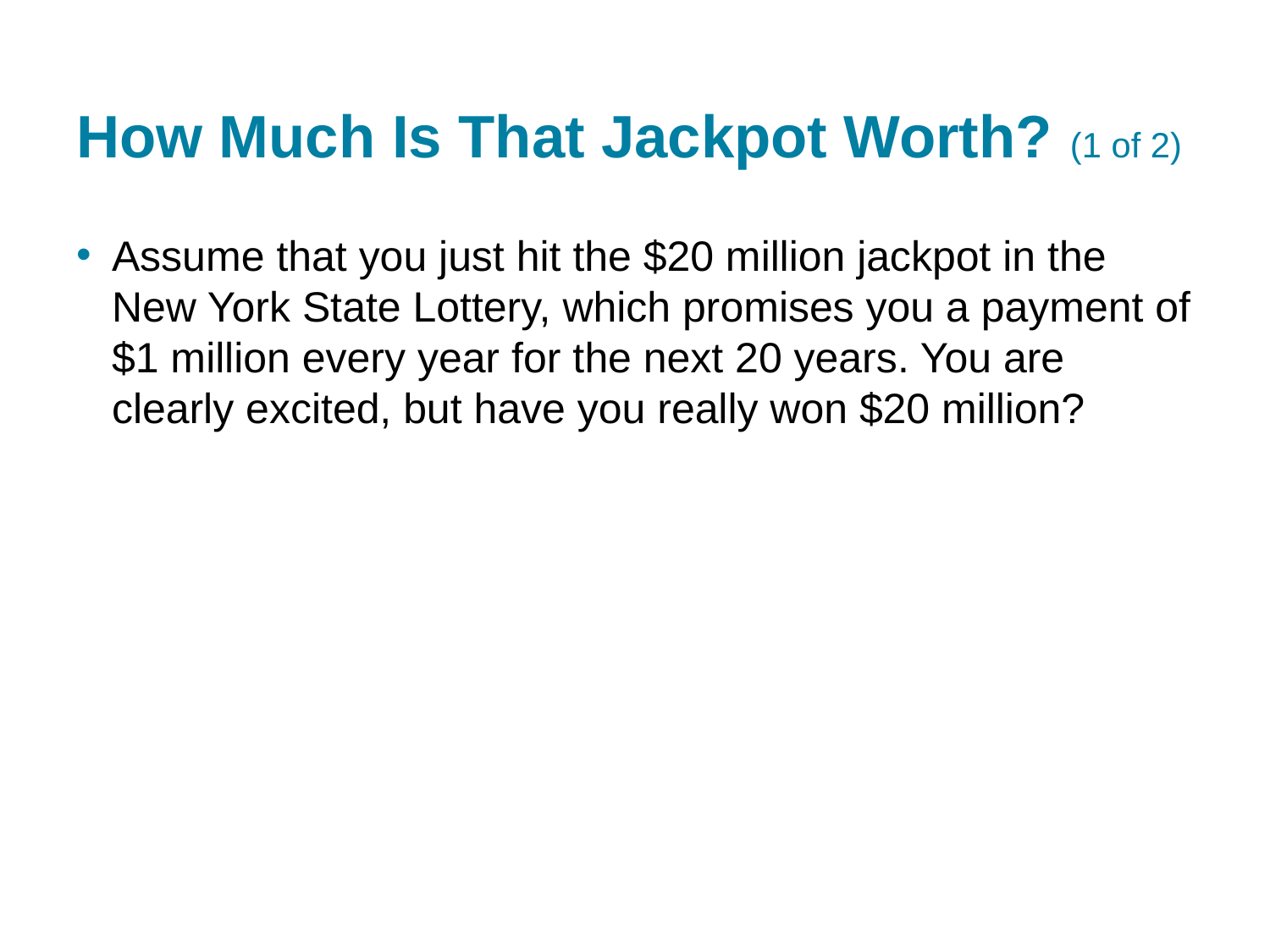

# How Much Is That Jackpot Worth? (1 of 2)
Assume that you just hit the $20 million jackpot in the New York State Lottery, which promises you a payment of $1 million every year for the next 20 years. You are clearly excited, but have you really won $20 million?